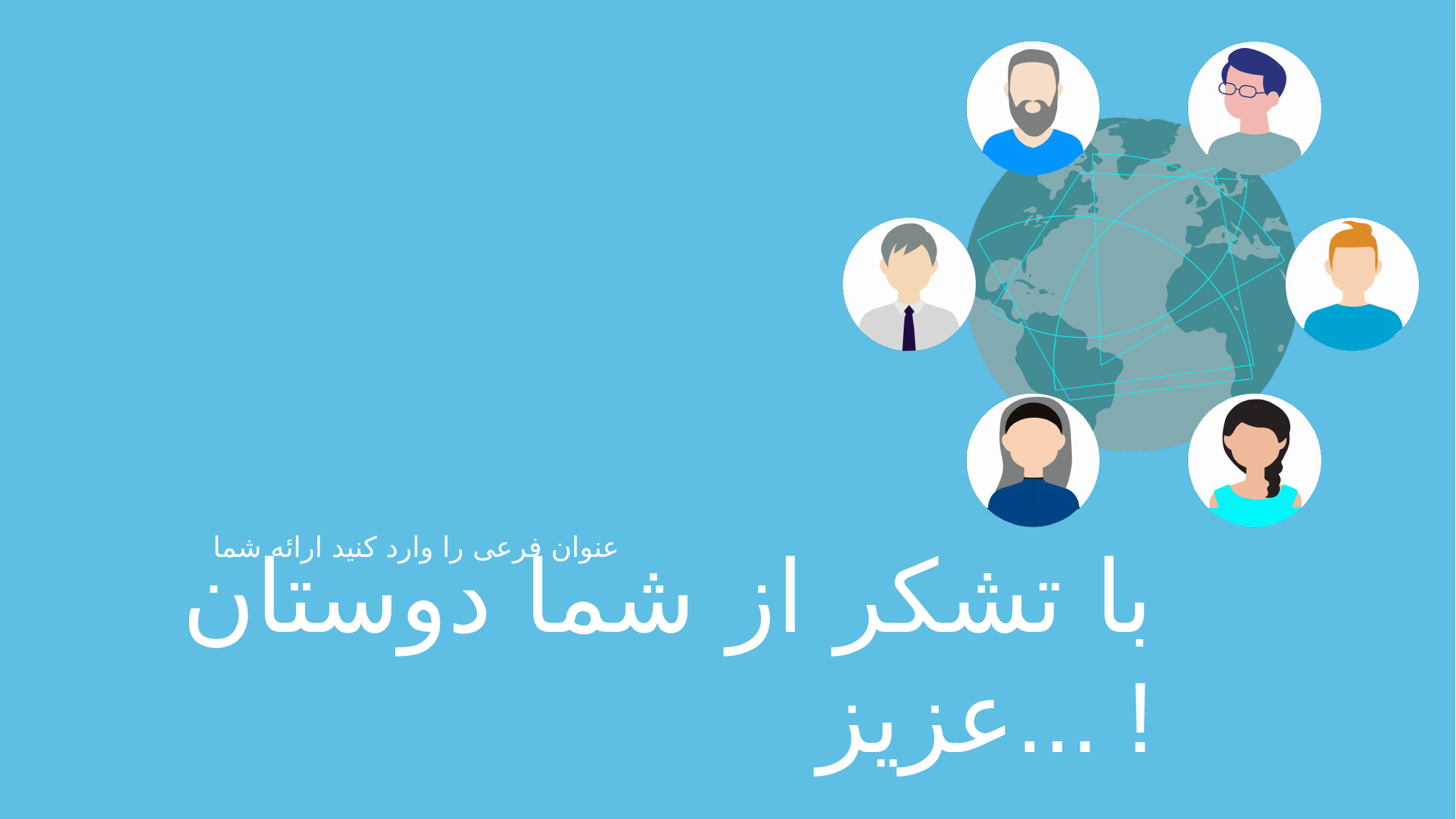

عنوان فرعی را وارد کنید ارائه شما
با تشکر از شما دوستان عزیز... !